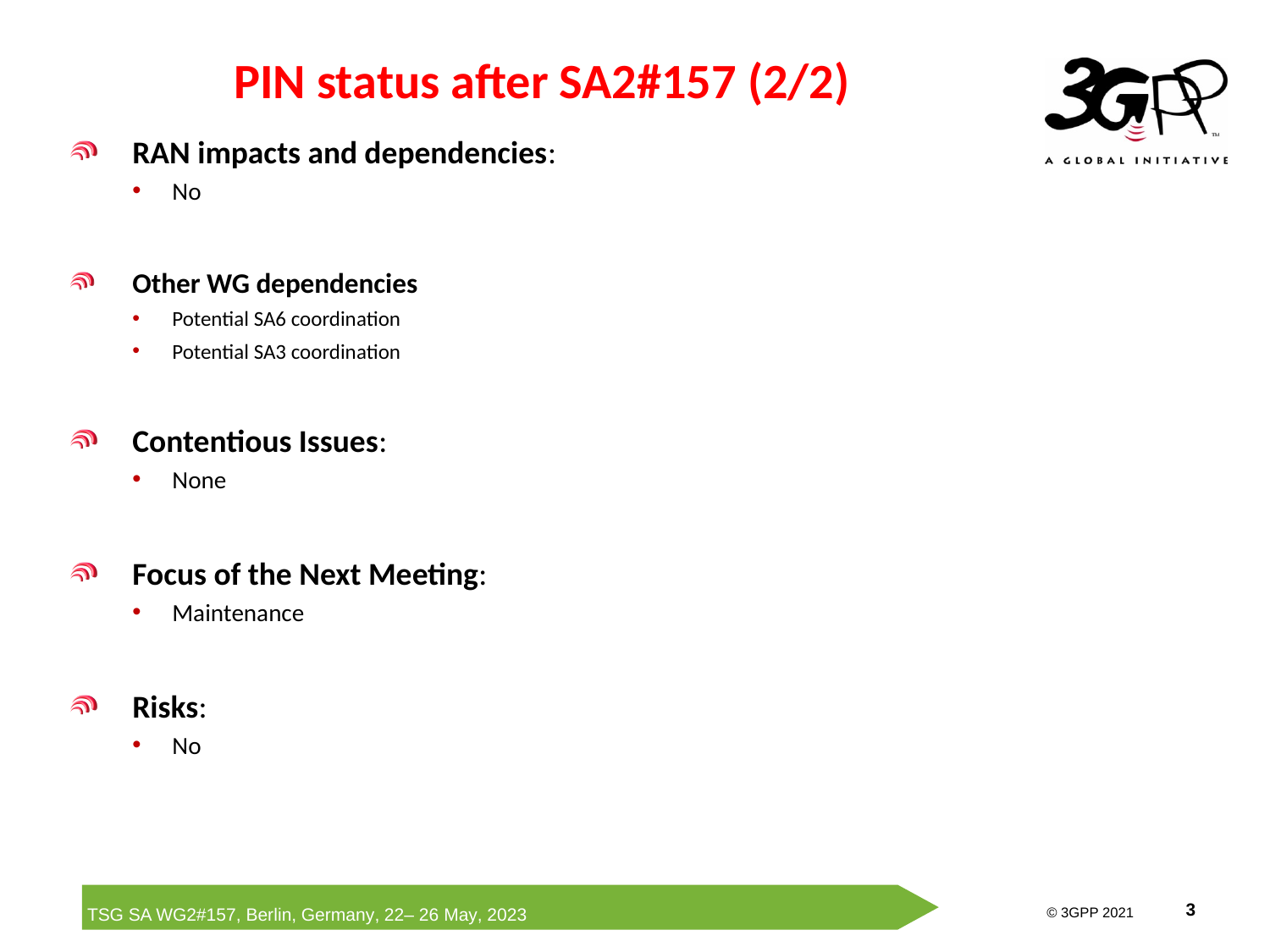

PIN status after SA2#157 (2/2)
RAN impacts and dependencies:
No

Other WG dependencies
Potential SA6 coordination
Potential SA3 coordination

Contentious Issues:
None

Focus of the Next Meeting:
Maintenance

Risks:
No